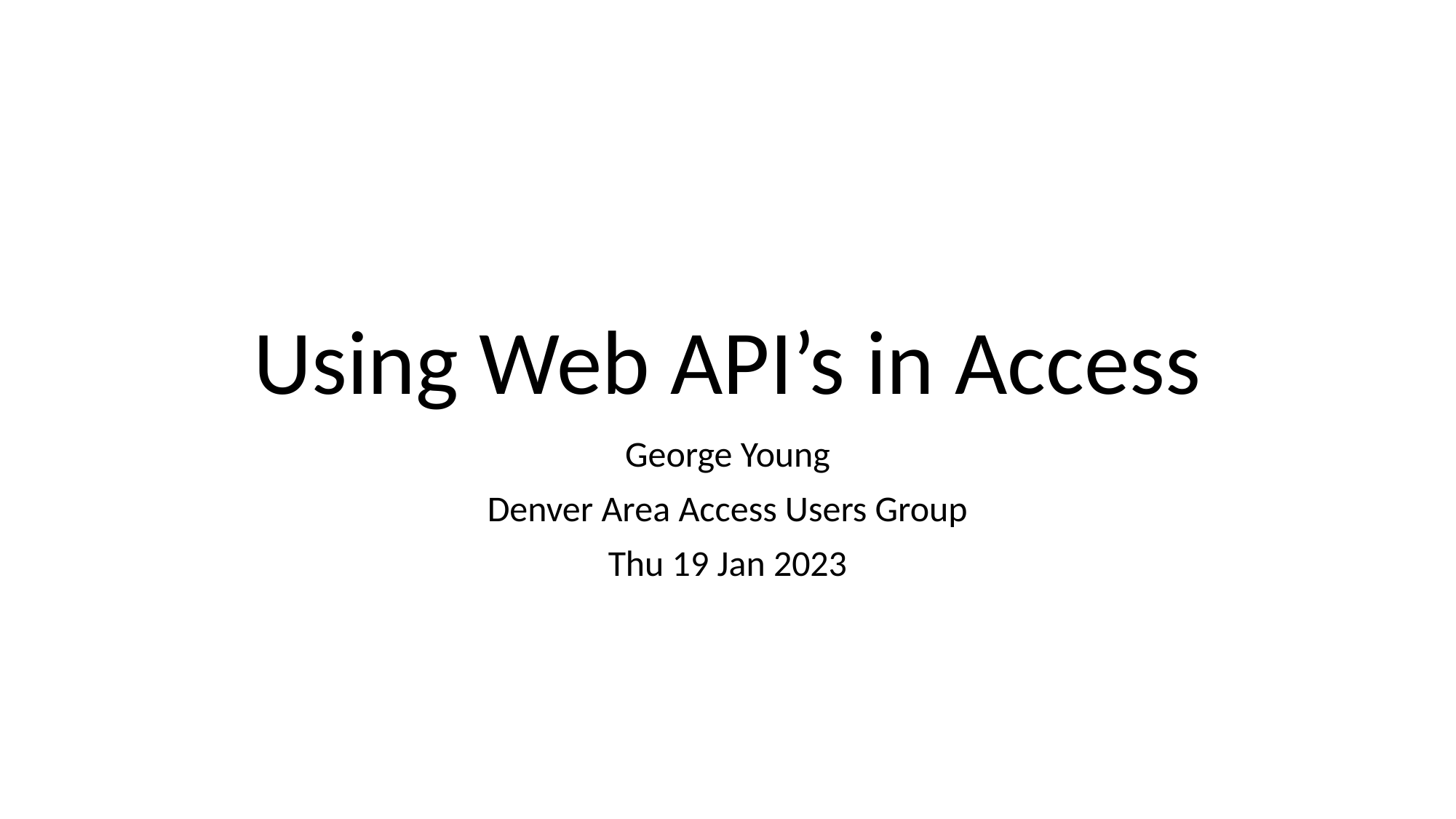

# Using Web API’s in Access
George Young
Denver Area Access Users Group
Thu 19 Jan 2023